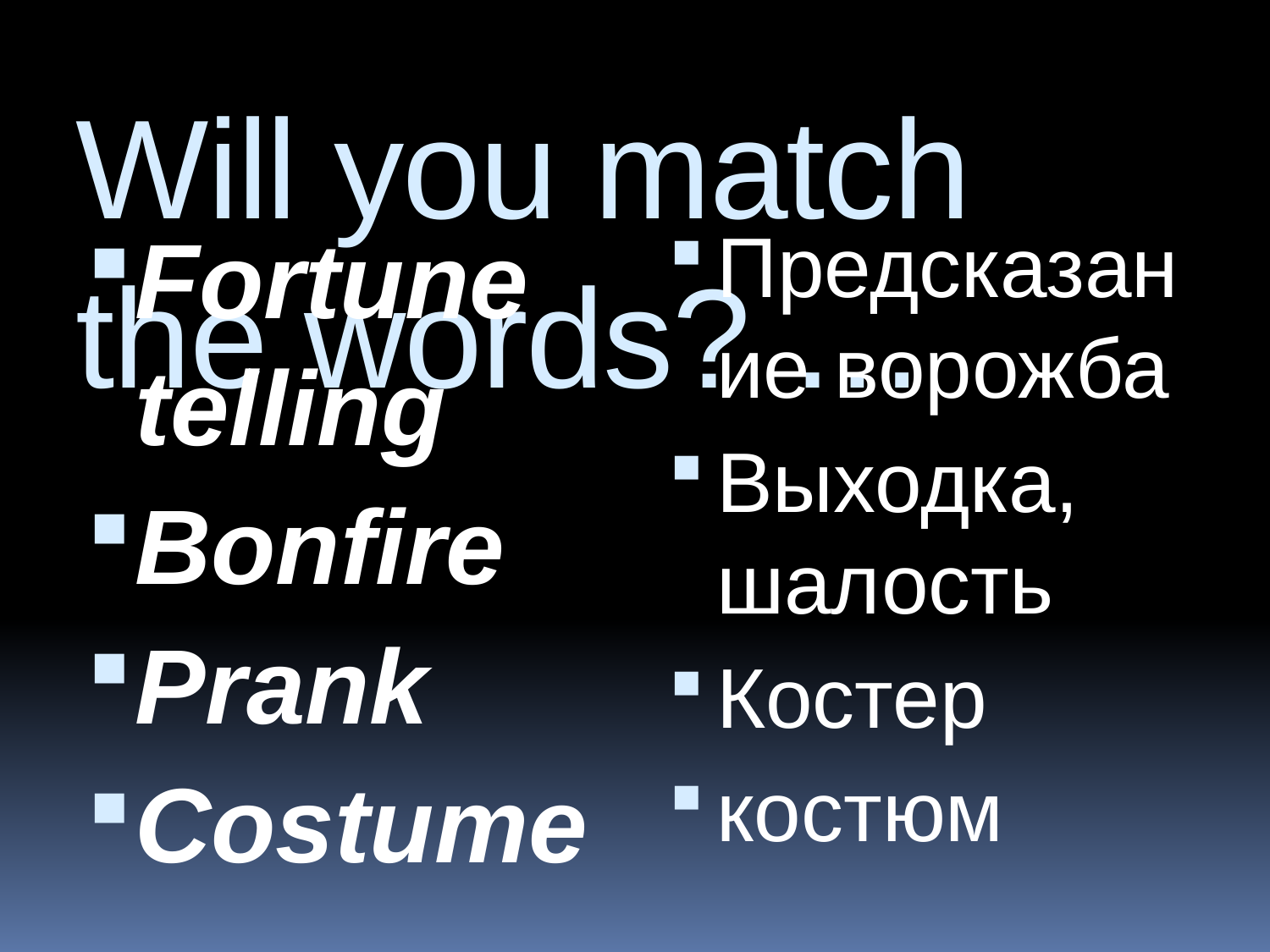

# Will you match the words? …
Fortune telling
Bonfire
Prank
Costume
Предсказание ворожба
Выходка, шалость
Костер
костюм